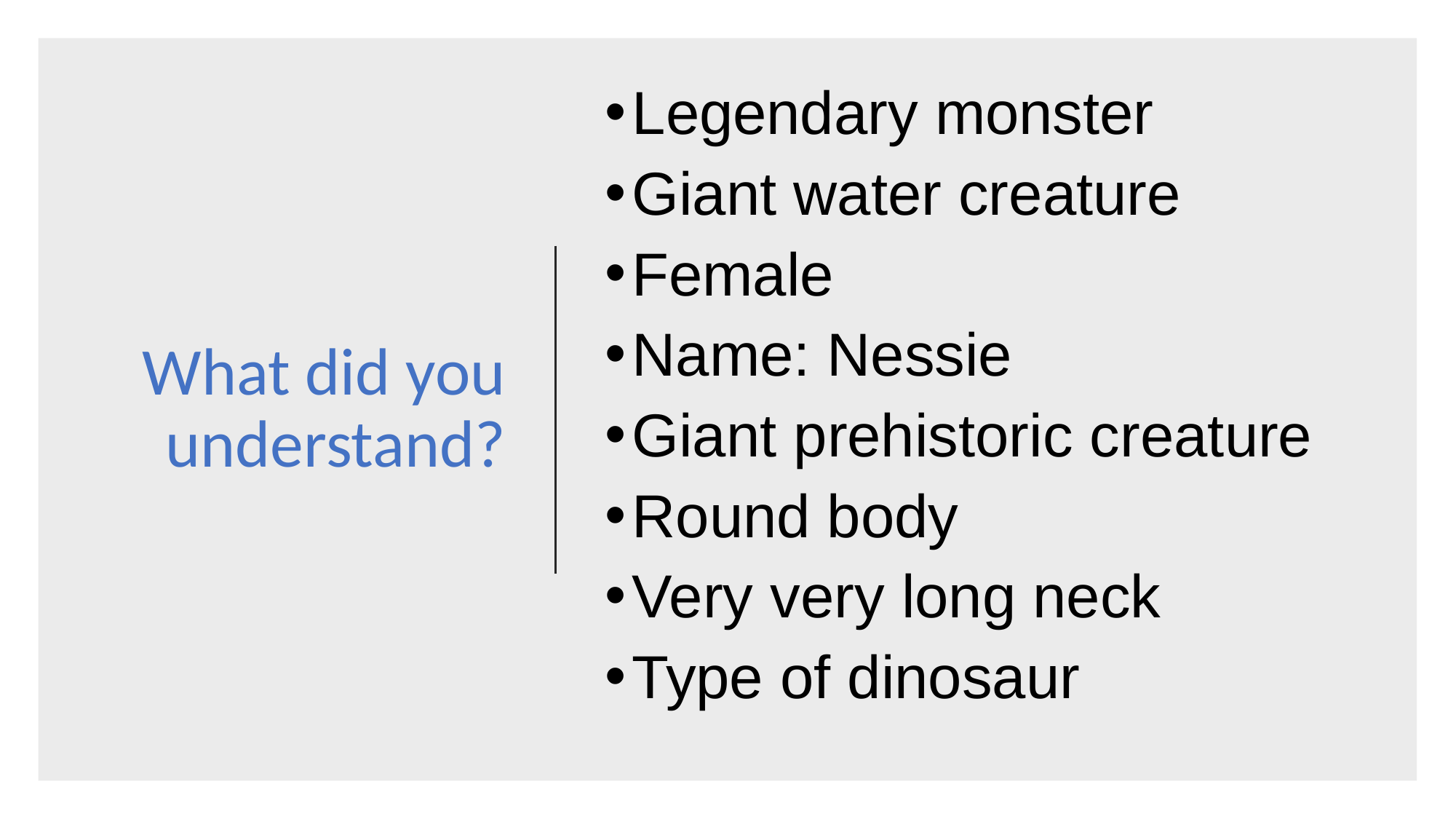

Legendary monster
Giant water creature
Female
Name: Nessie
Giant prehistoric creature
Round body
Very very long neck
Type of dinosaur

# What did you understand?